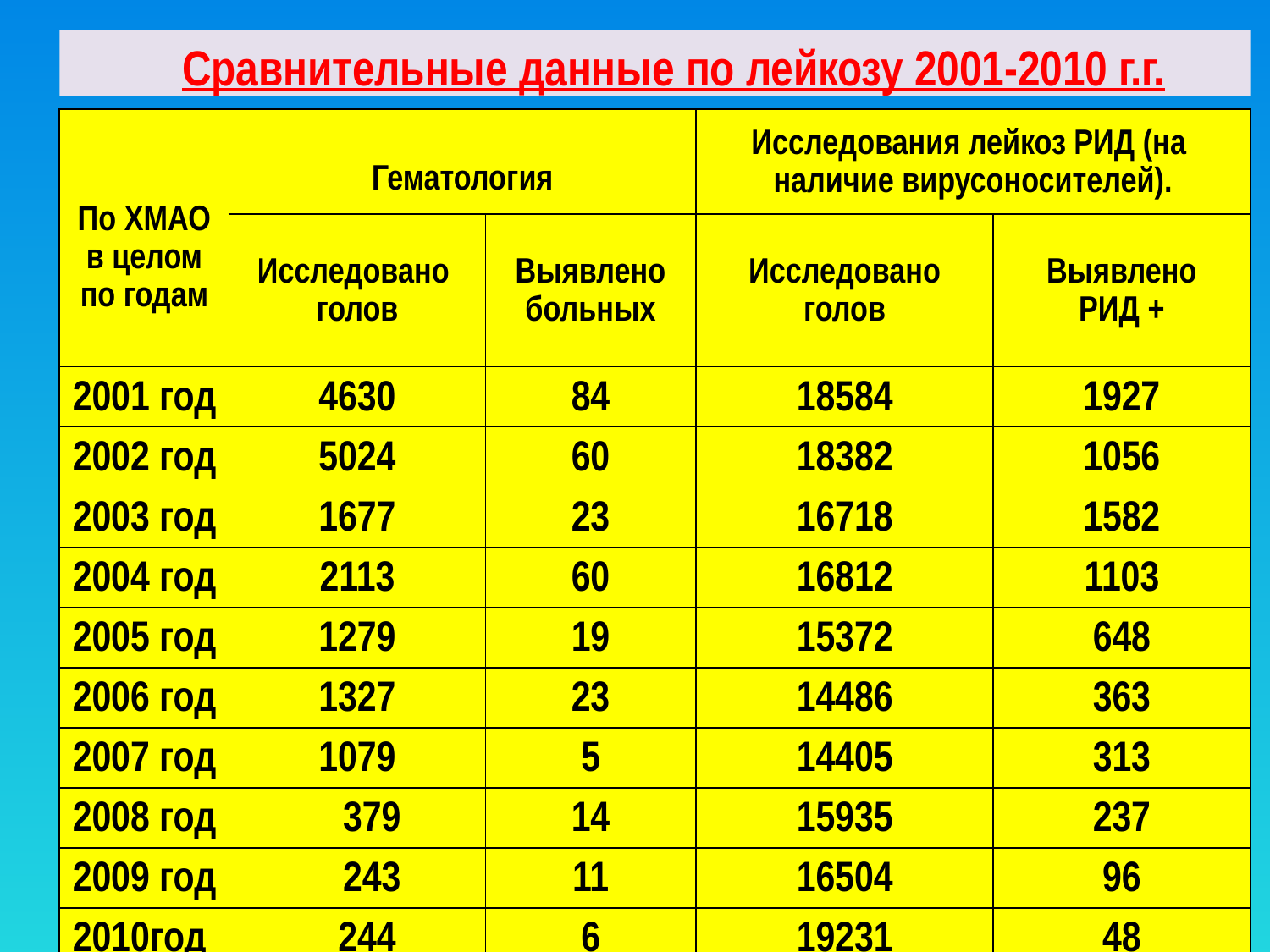

Сравнительные данные по лейкозу 2001-2010 г.г.
| По ХМАО в целом по годам | Гематология |  | Исследования лейкоз РИД (на наличие вирусоносителей). |  |
| --- | --- | --- | --- | --- |
|  | Исследовано голов | Выявлено больных | Исследовано голов | Выявлено РИД + |
| 2001 год | 4630 | 84 | 18584 | 1927 |
| 2002 год | 5024 | 60 | 18382 | 1056 |
| 2003 год | 1677 | 23 | 16718 | 1582 |
| 2004 год | 2113 | 60 | 16812 | 1103 |
| 2005 год | 1279 | 19 | 15372 | 648 |
| 2006 год | 1327 | 23 | 14486 | 363 |
| 2007 год | 1079 | 5 | 14405 | 313 |
| 2008 год | 379 | 14 | 15935 | 237 |
| 2009 год | 243 | 11 | 16504 | 96 |
| 2010год | 244 | 6 | 19231 | 48 |